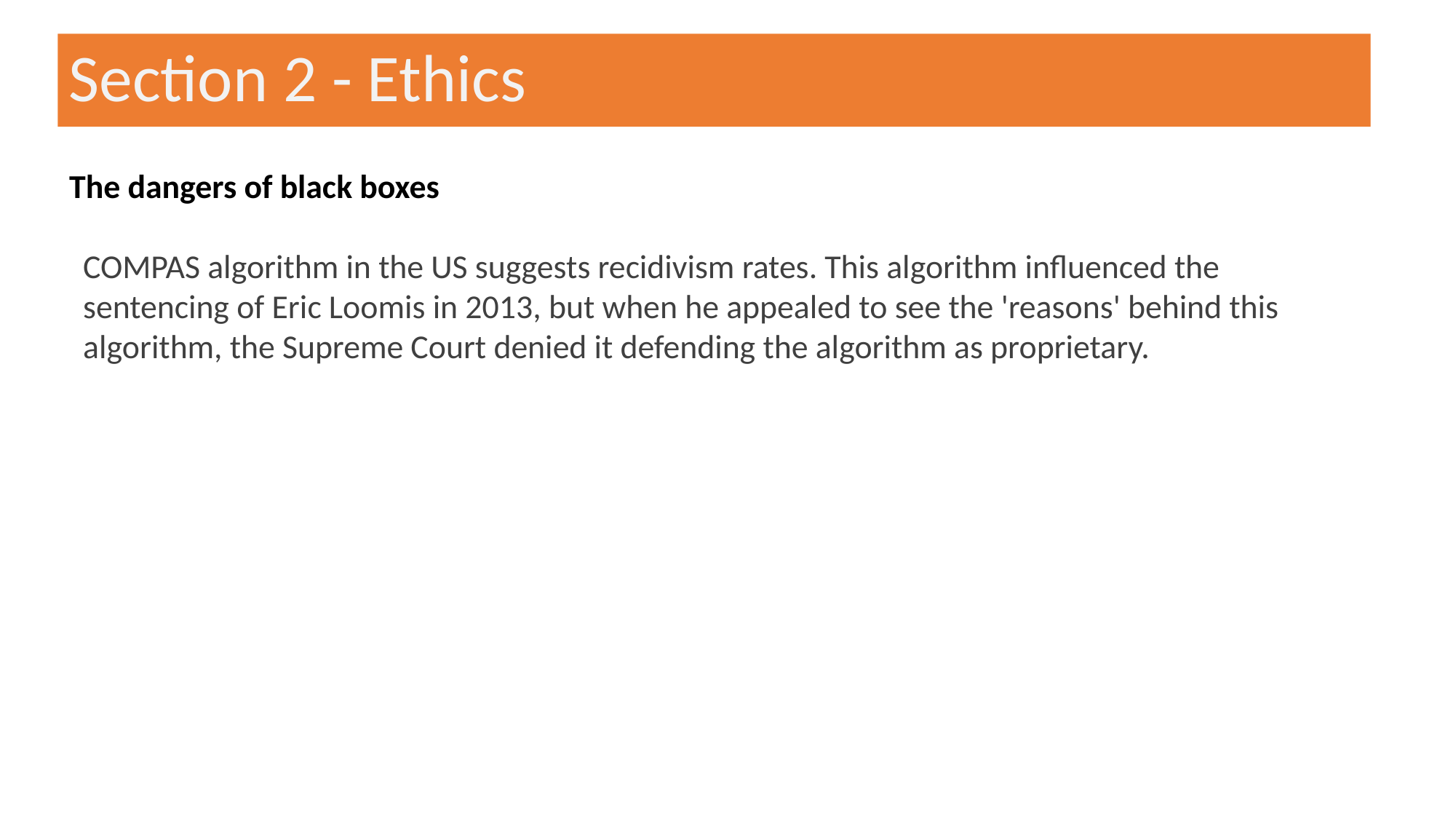

Section 2 - Ethics
The dangers of black boxes

COMPAS algorithm in the US suggests recidivism rates. This algorithm influenced the sentencing of Eric Loomis in 2013, but when he appealed to see the 'reasons' behind this algorithm, the Supreme Court denied it defending the algorithm as proprietary.